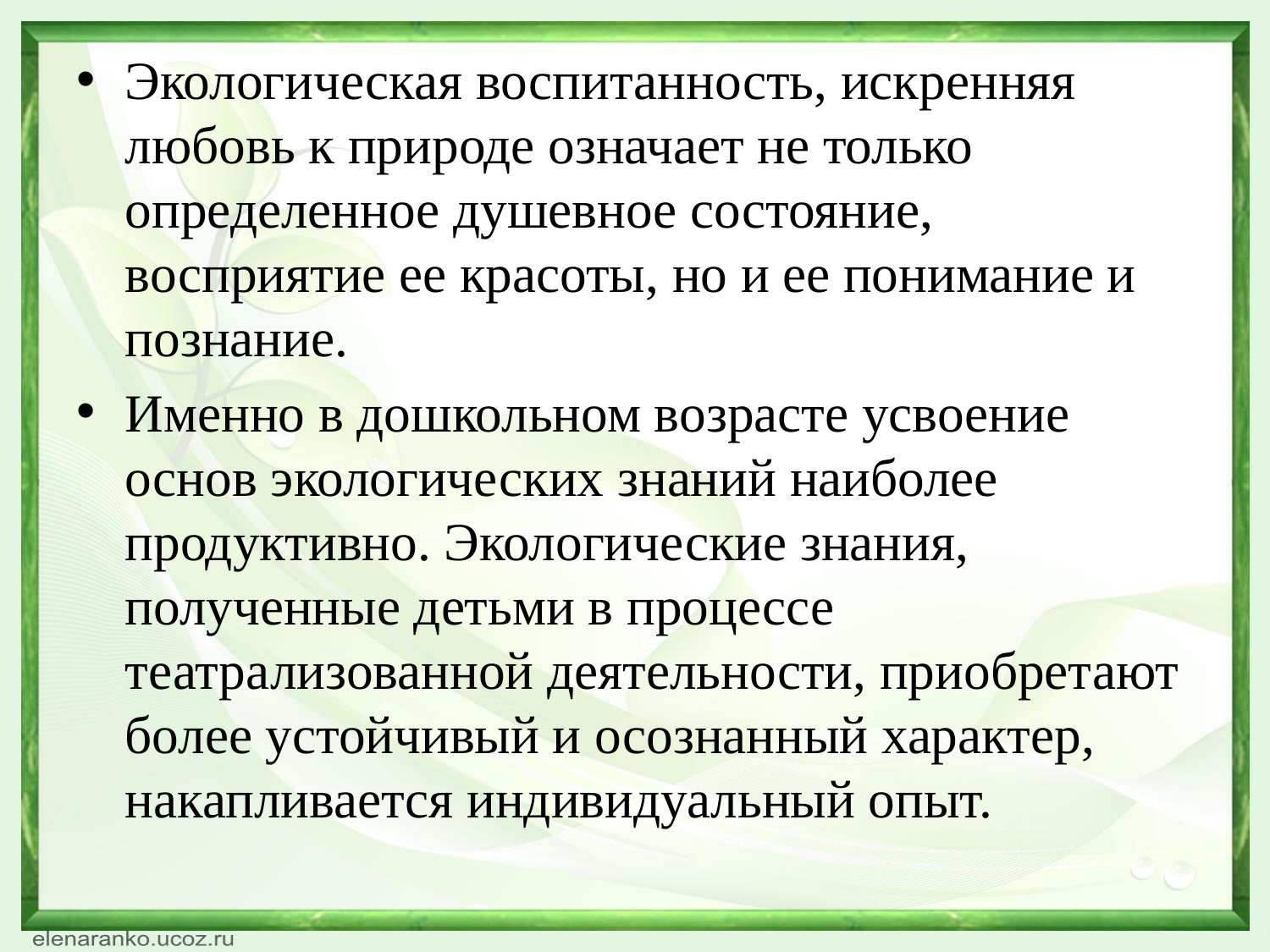

Экологическая воспитанность, искренняя любовь к природе означает не только определенное душевное состояние, восприятие ее красоты, но и ее понимание и познание.
Именно в дошкольном возрасте усвоение основ экологических знаний наиболее продуктивно. Экологические знания, полученные детьми в процессе театрализованной деятельности, приобретают более устойчивый и осознанный характер, накапливается индивидуальный опыт.

#